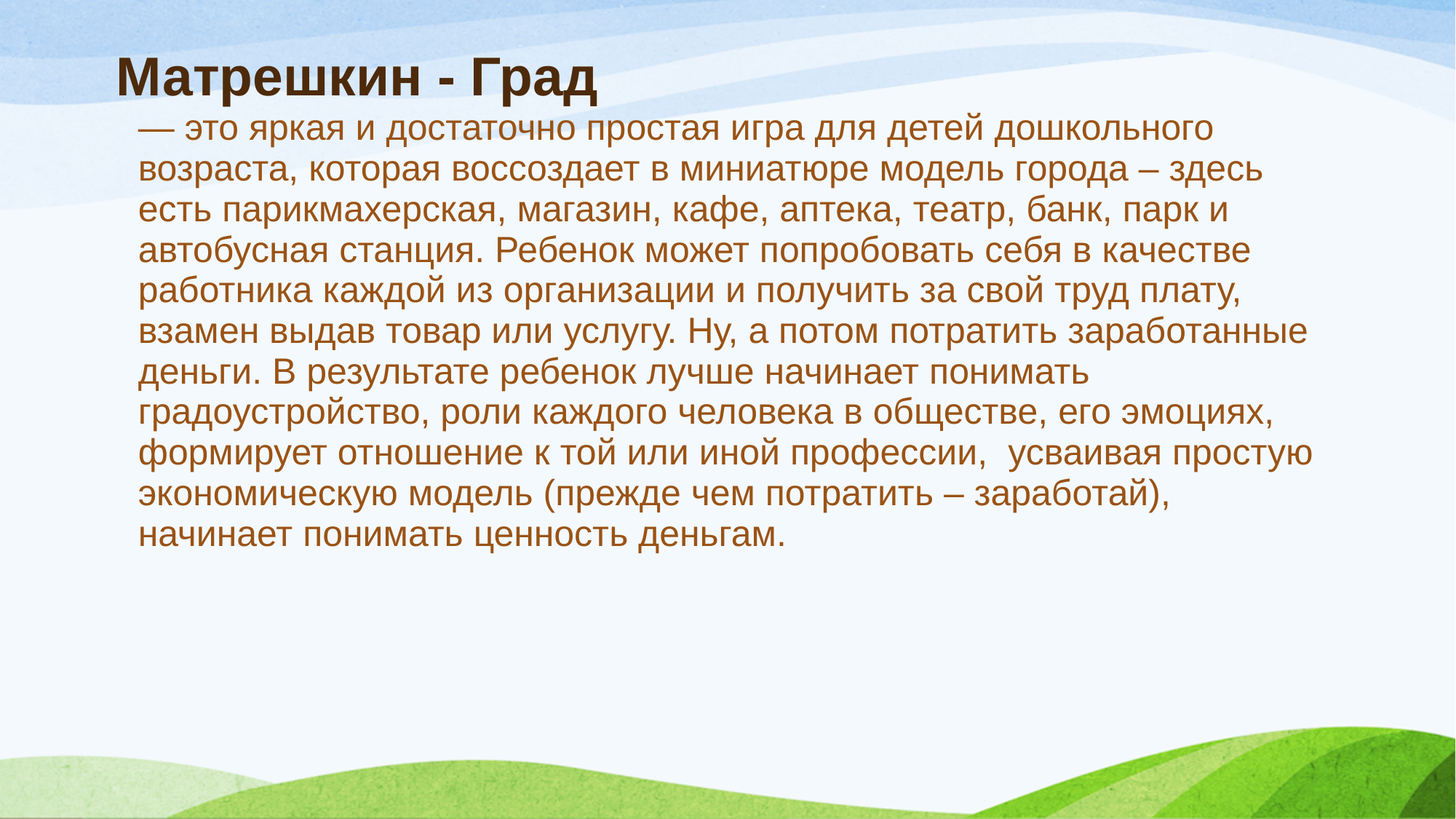

# Матрешкин - Град
— это яркая и достаточно простая игра для детей дошкольного возраста, которая воссоздает в миниатюре модель города – здесь есть парикмахерская, магазин, кафе, аптека, театр, банк, парк и автобусная станция. Ребенок может попробовать себя в качестве работника каждой из организации и получить за свой труд плату, взамен выдав товар или услугу. Ну, а потом потратить заработанные деньги. В результате ребенок лучше начинает понимать градоустройство, роли каждого человека в обществе, его эмоциях, формирует отношение к той или иной профессии,  усваивая простую экономическую модель (прежде чем потратить – заработай), начинает понимать ценность деньгам.